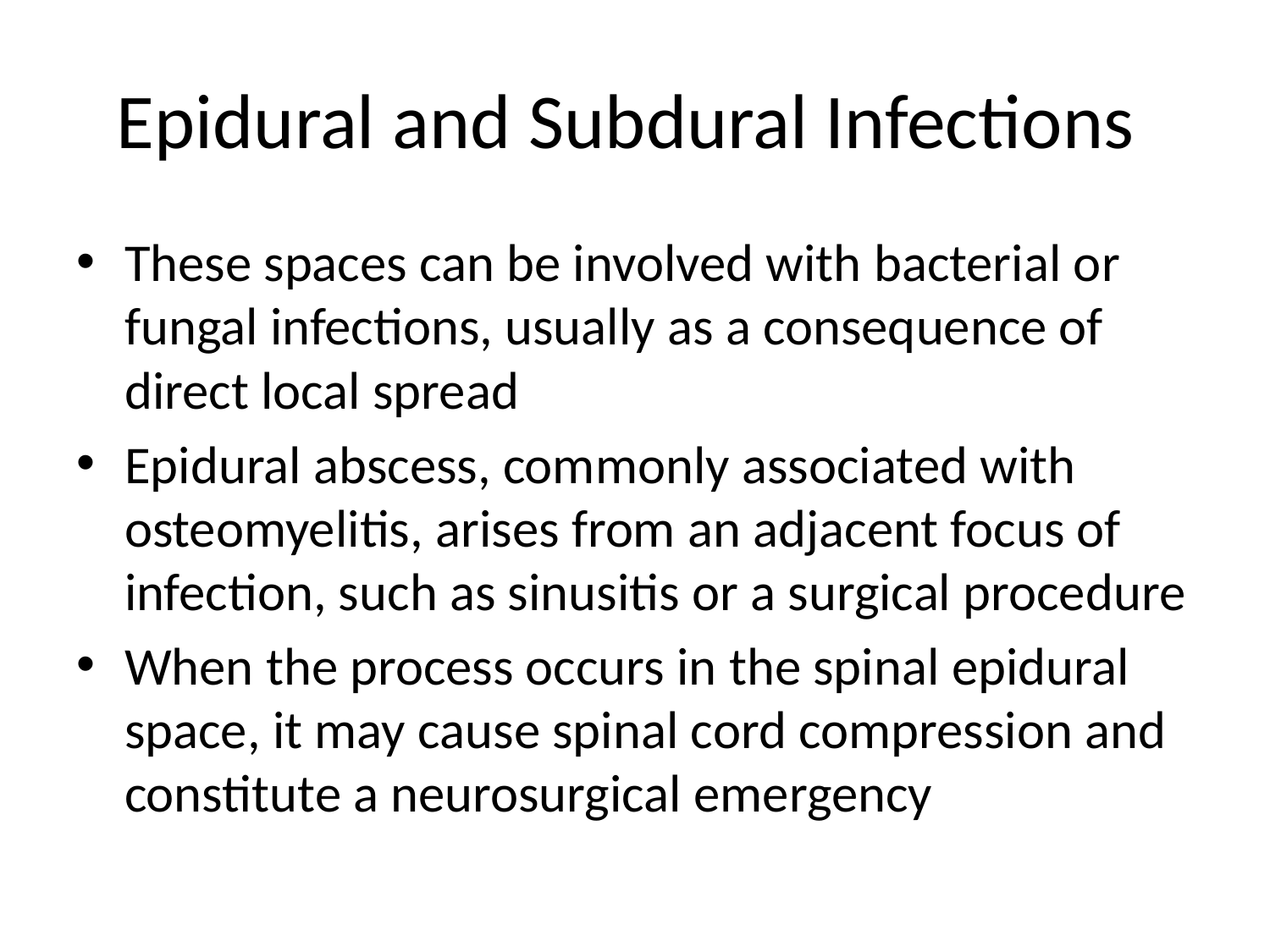

# Epidural and Subdural Infections
These spaces can be involved with bacterial or fungal infections, usually as a consequence of direct local spread
Epidural abscess, commonly associated with osteomyelitis, arises from an adjacent focus of infection, such as sinusitis or a surgical procedure
When the process occurs in the spinal epidural space, it may cause spinal cord compression and constitute a neurosurgical emergency